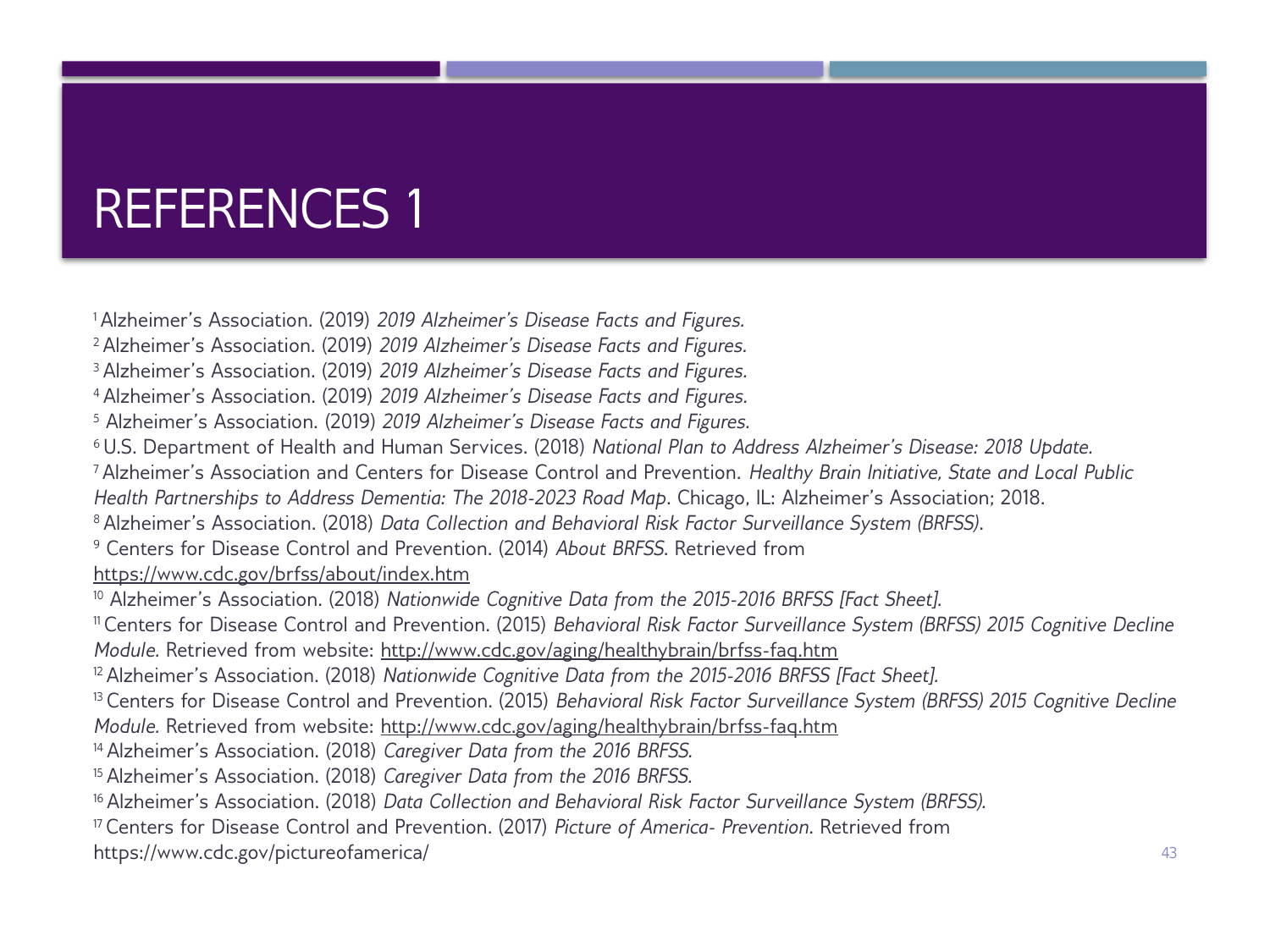

# References 1
1 Alzheimer’s Association. (2019) 2019 Alzheimer’s Disease Facts and Figures.
2 Alzheimer’s Association. (2019) 2019 Alzheimer’s Disease Facts and Figures.
3 Alzheimer’s Association. (2019) 2019 Alzheimer’s Disease Facts and Figures.
4 Alzheimer’s Association. (2019) 2019 Alzheimer’s Disease Facts and Figures.
5 Alzheimer’s Association. (2019) 2019 Alzheimer’s Disease Facts and Figures.
6 U.S. Department of Health and Human Services. (2018) National Plan to Address Alzheimer’s Disease: 2018 Update.
7 Alzheimer’s Association and Centers for Disease Control and Prevention. Healthy Brain Initiative, State and Local Public Health Partnerships to Address Dementia: The 2018-2023 Road Map. Chicago, IL: Alzheimer’s Association; 2018.
8 Alzheimer’s Association. (2018) Data Collection and Behavioral Risk Factor Surveillance System (BRFSS).
9 Centers for Disease Control and Prevention. (2014) About BRFSS. Retrieved from https://www.cdc.gov/brfss/about/index.htm
10 Alzheimer’s Association. (2018) Nationwide Cognitive Data from the 2015-2016 BRFSS [Fact Sheet].
11 Centers for Disease Control and Prevention. (2015) Behavioral Risk Factor Surveillance System (BRFSS) 2015 Cognitive Decline Module. Retrieved from website: http://www.cdc.gov/aging/healthybrain/brfss-faq.htm
12 Alzheimer’s Association. (2018) Nationwide Cognitive Data from the 2015-2016 BRFSS [Fact Sheet].
13 Centers for Disease Control and Prevention. (2015) Behavioral Risk Factor Surveillance System (BRFSS) 2015 Cognitive Decline Module. Retrieved from website: http://www.cdc.gov/aging/healthybrain/brfss-faq.htm
14 Alzheimer’s Association. (2018) Caregiver Data from the 2016 BRFSS.
15 Alzheimer’s Association. (2018) Caregiver Data from the 2016 BRFSS.
16 Alzheimer’s Association. (2018) Data Collection and Behavioral Risk Factor Surveillance System (BRFSS).
17 Centers for Disease Control and Prevention. (2017) Picture of America- Prevention. Retrieved from https://www.cdc.gov/pictureofamerica/
43